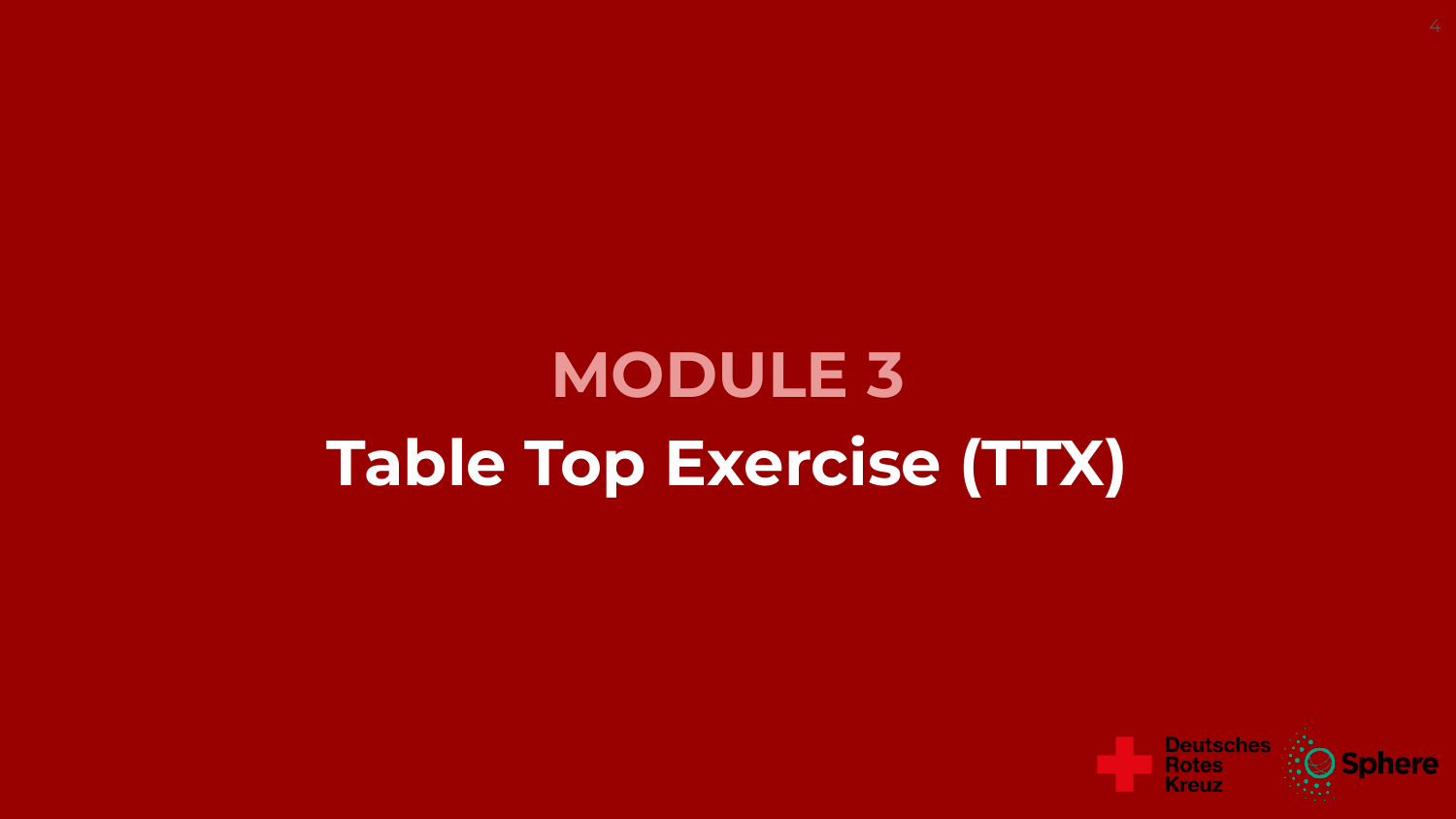

4
# MODULE 3 Table Top Exercise (TTX)